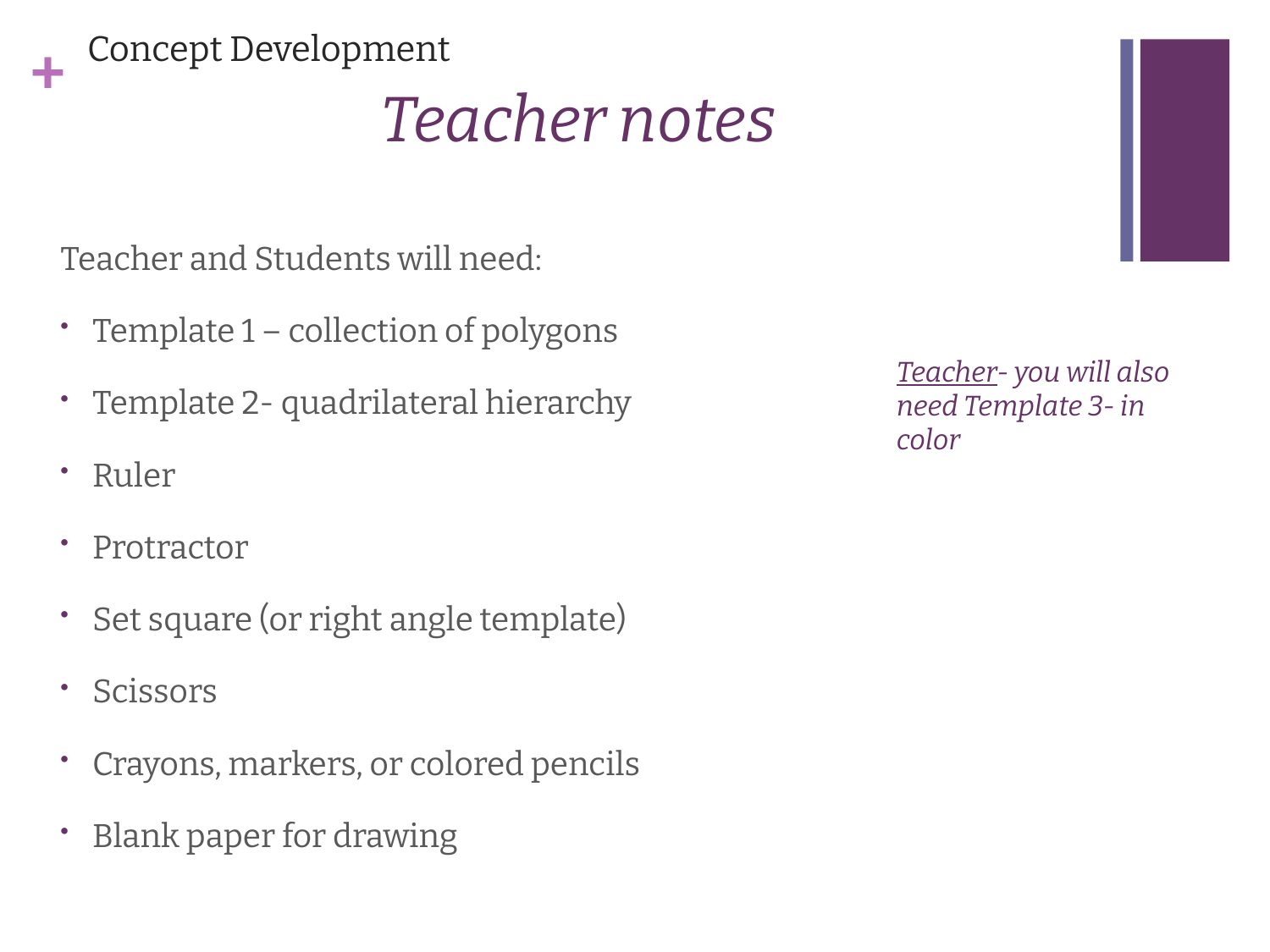

Concept Development
# Teacher notes
Teacher and Students will need:
Template 1 – collection of polygons
Template 2- quadrilateral hierarchy
Ruler
Protractor
Set square (or right angle template)
Scissors
Crayons, markers, or colored pencils
Blank paper for drawing
Teacher- you will also need Template 3- in color